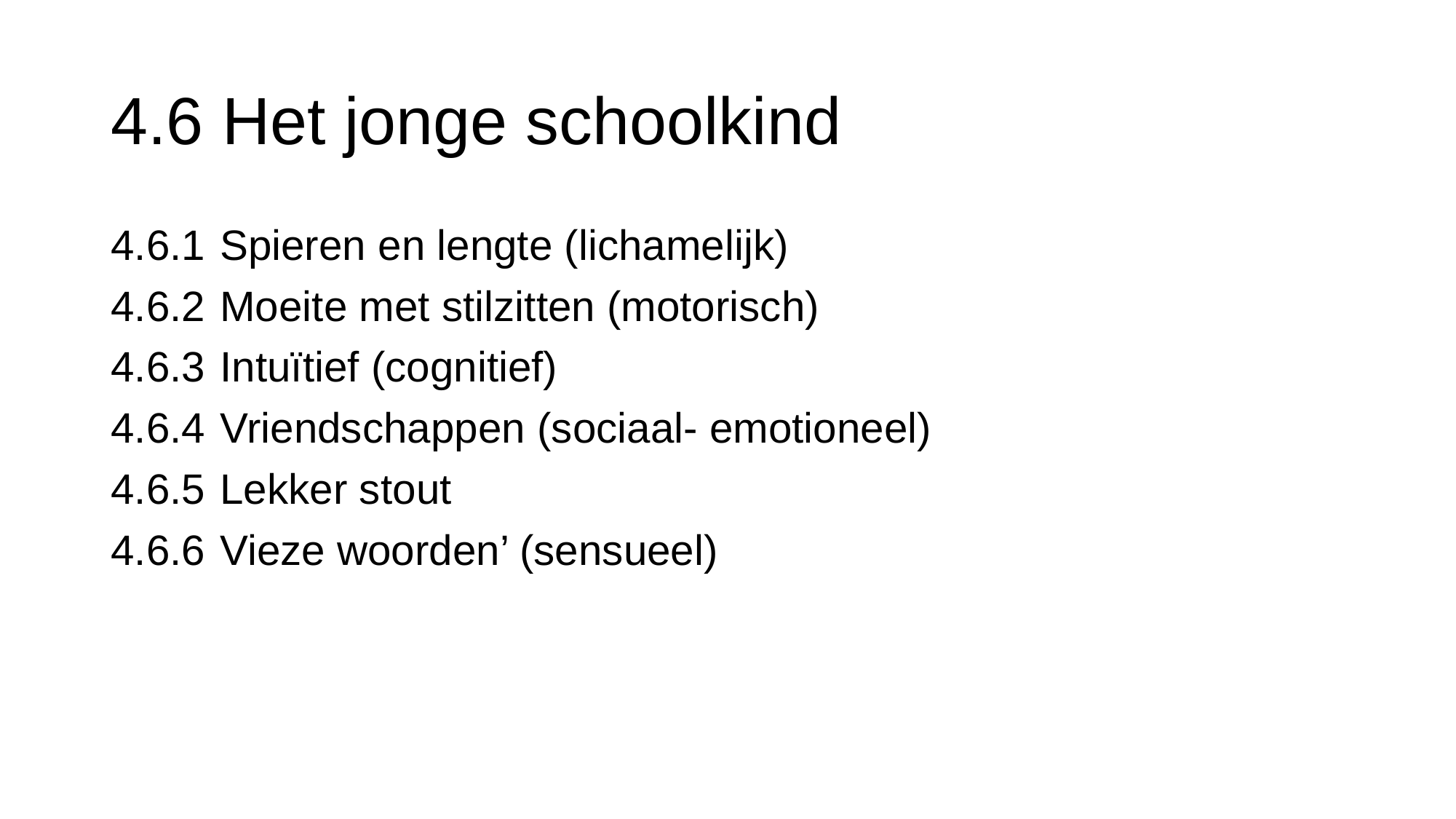

# 4.6 Het jonge schoolkind
4.6.1	Spieren en lengte (lichamelijk)
4.6.2	Moeite met stilzitten (motorisch)
4.6.3	Intuïtief (cognitief)
4.6.4	Vriendschappen (sociaal- emotioneel)
4.6.5	Lekker stout
4.6.6	Vieze woorden’ (sensueel)